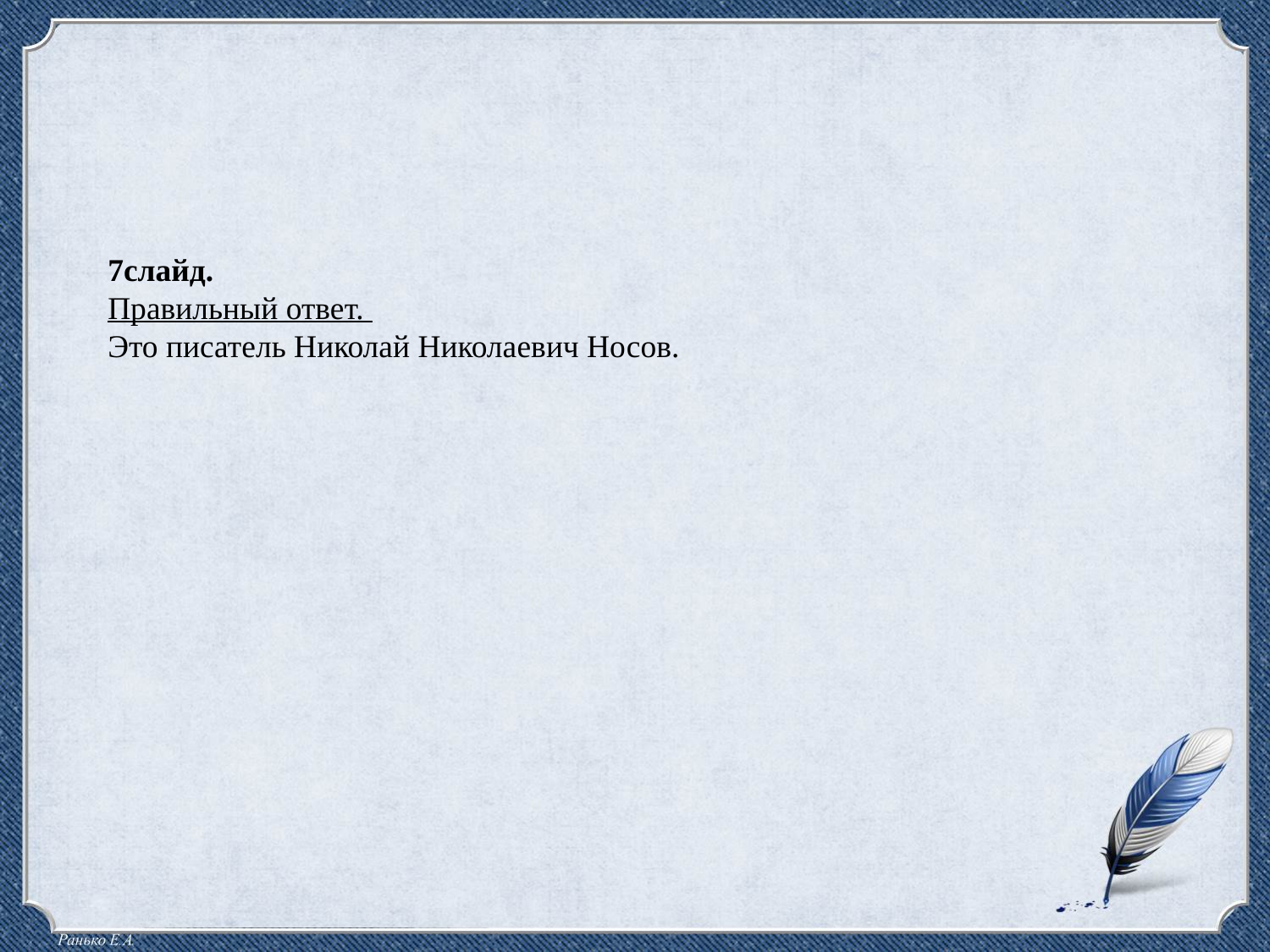

7слайд.
Правильный ответ.
Это писатель Николай Николаевич Носов.